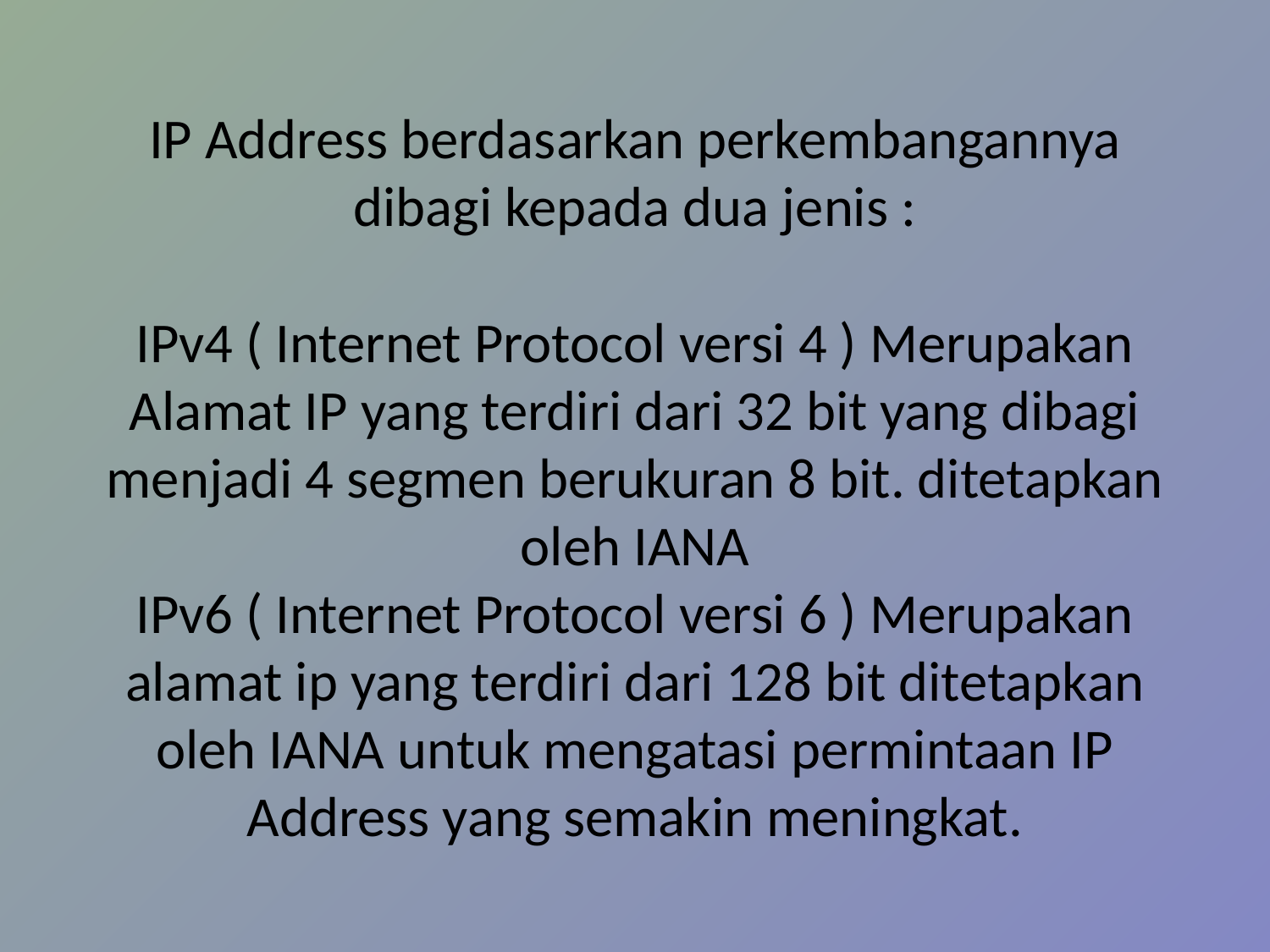

# IP Address berdasarkan perkembangannya dibagi kepada dua jenis : IPv4 ( Internet Protocol versi 4 ) Merupakan Alamat IP yang terdiri dari 32 bit yang dibagi menjadi 4 segmen berukuran 8 bit. ditetapkan oleh IANA IPv6 ( Internet Protocol versi 6 ) Merupakan alamat ip yang terdiri dari 128 bit ditetapkan oleh IANA untuk mengatasi permintaan IP Address yang semakin meningkat.